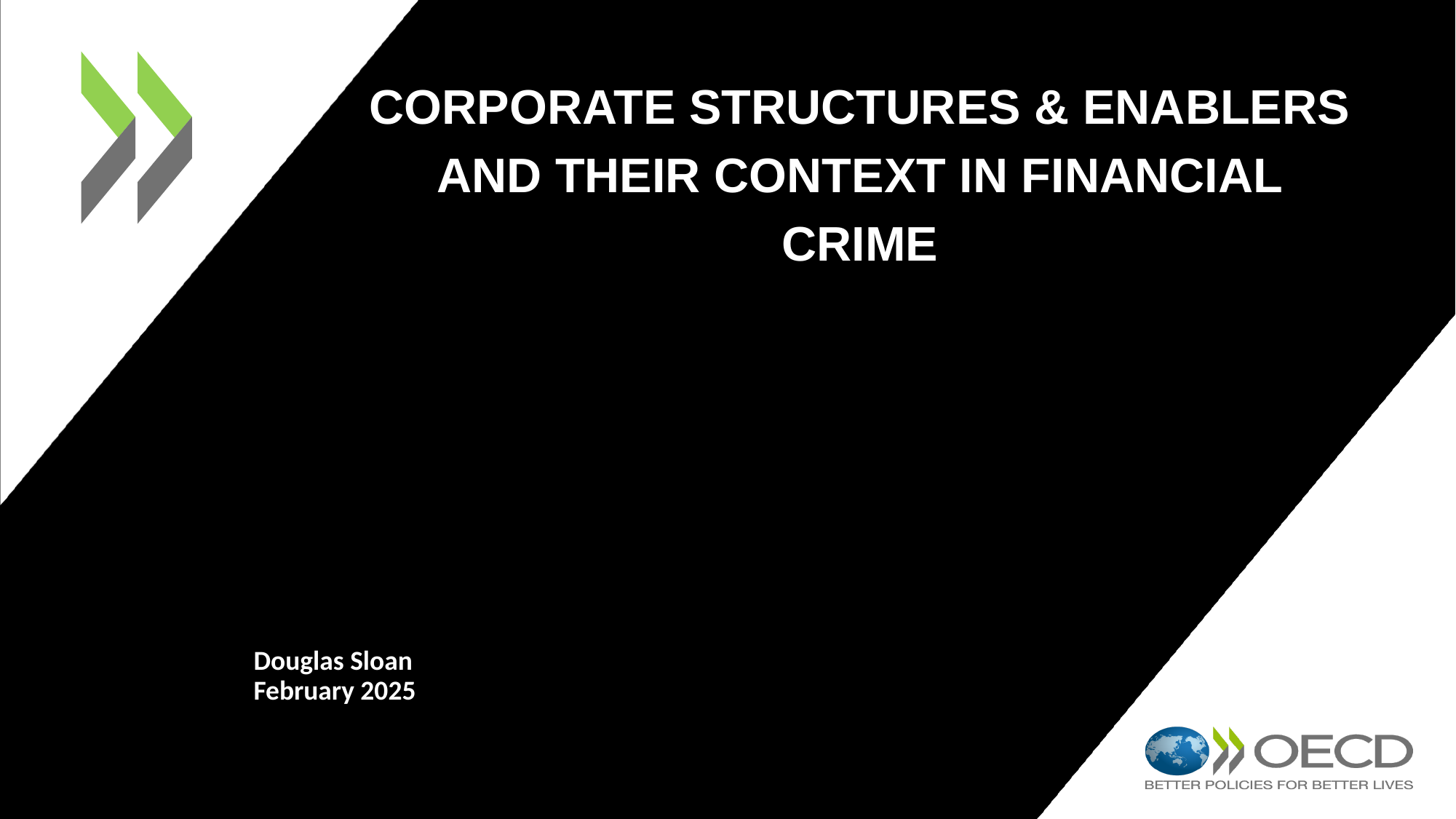

# Corporate Structures & ENABLERS and THEIR context in financial crime
Douglas Sloan
February 2025